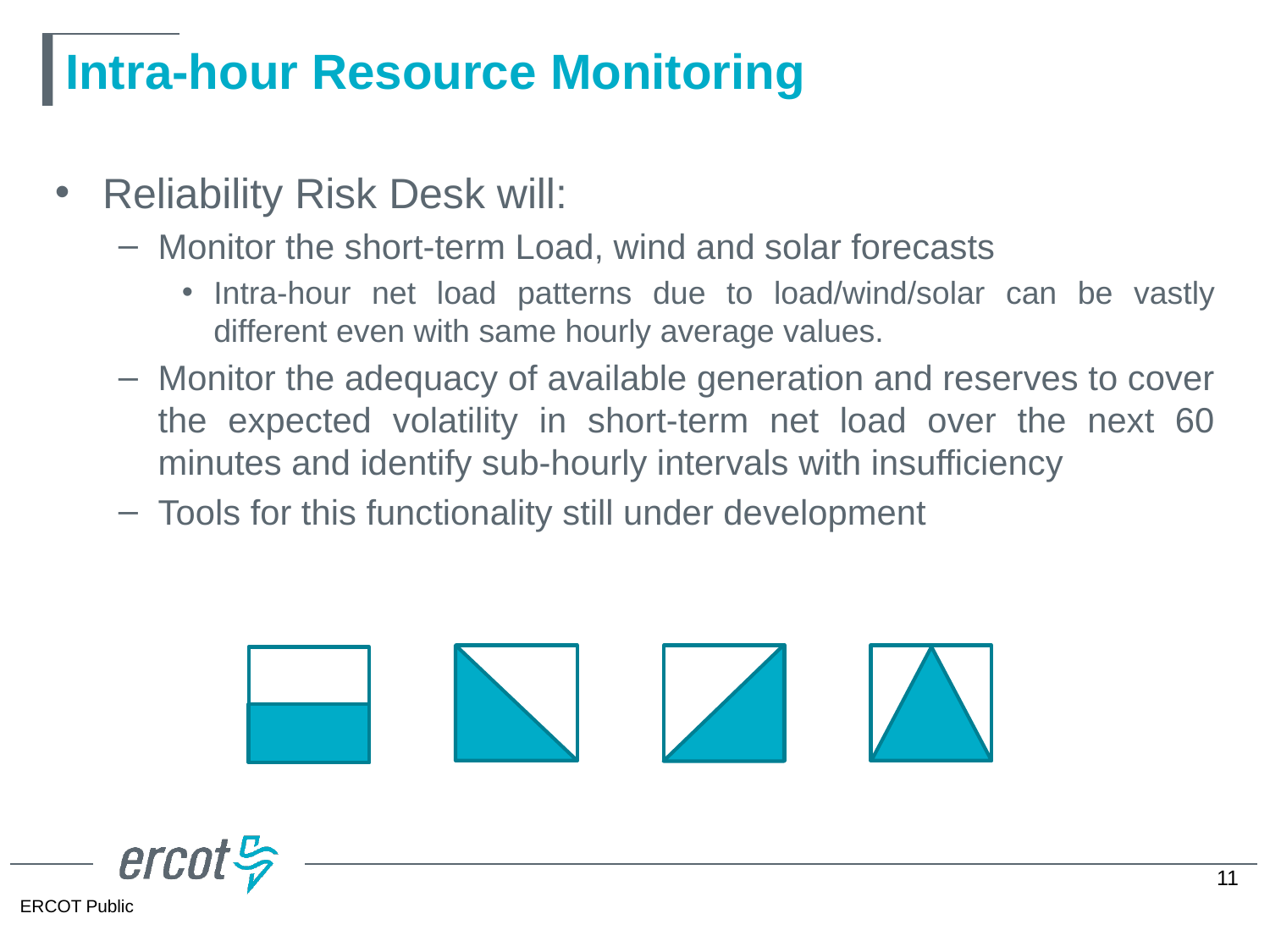

# Intra-hour Resource Monitoring
Reliability Risk Desk will:
Monitor the short-term Load, wind and solar forecasts
Intra-hour net load patterns due to load/wind/solar can be vastly different even with same hourly average values.
Monitor the adequacy of available generation and reserves to cover the expected volatility in short-term net load over the next 60 minutes and identify sub-hourly intervals with insufficiency
Tools for this functionality still under development

11